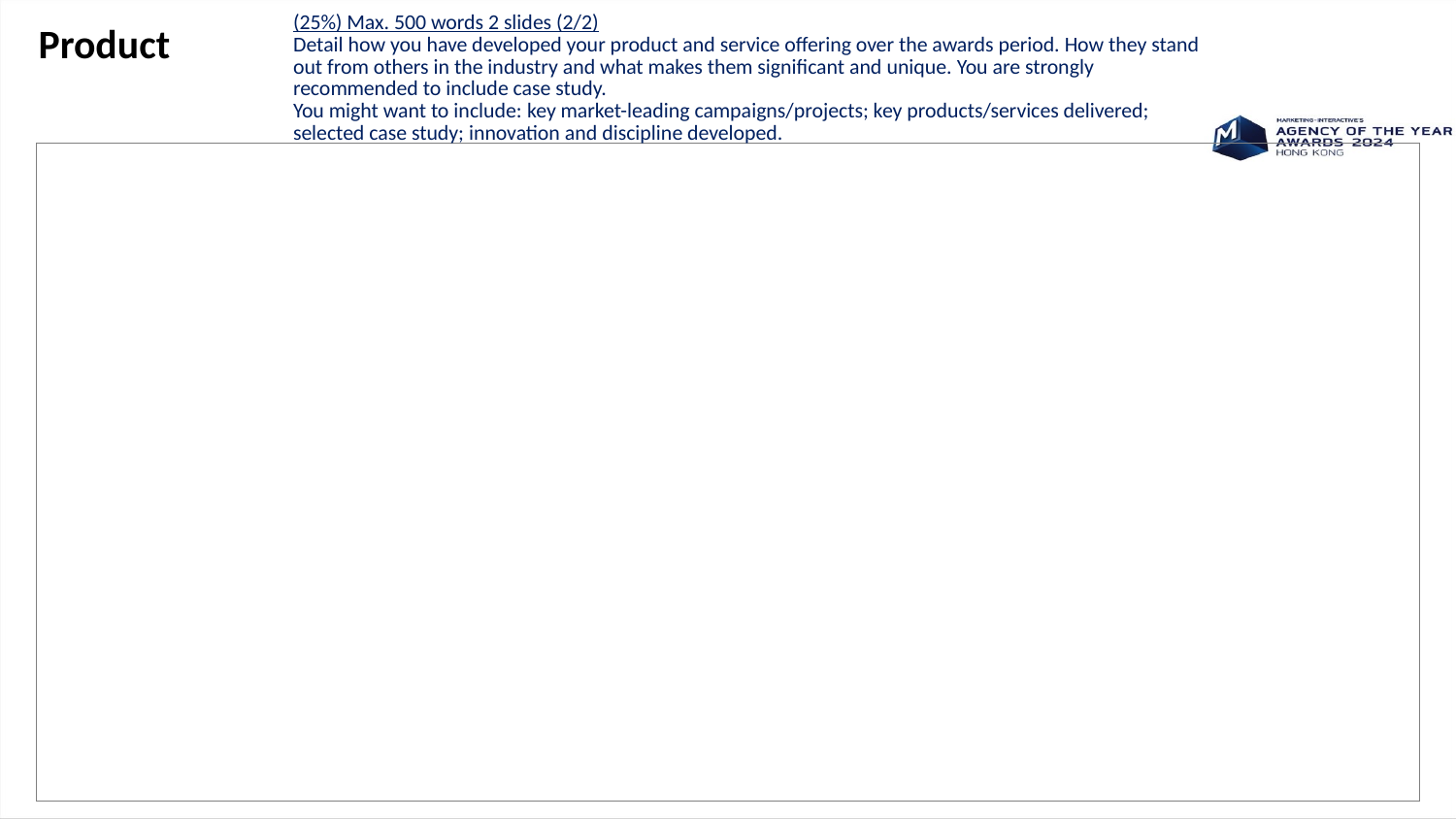

Product
(25%) Max. 500 words 2 slides (2/2)
Detail how you have developed your product and service offering over the awards period. How they stand out from others in the industry and what makes them significant and unique. You are strongly recommended to include case study.
You might want to include: key market-leading campaigns/projects; key products/services delivered; selected case study; innovation and discipline developed.
|  |
| --- |